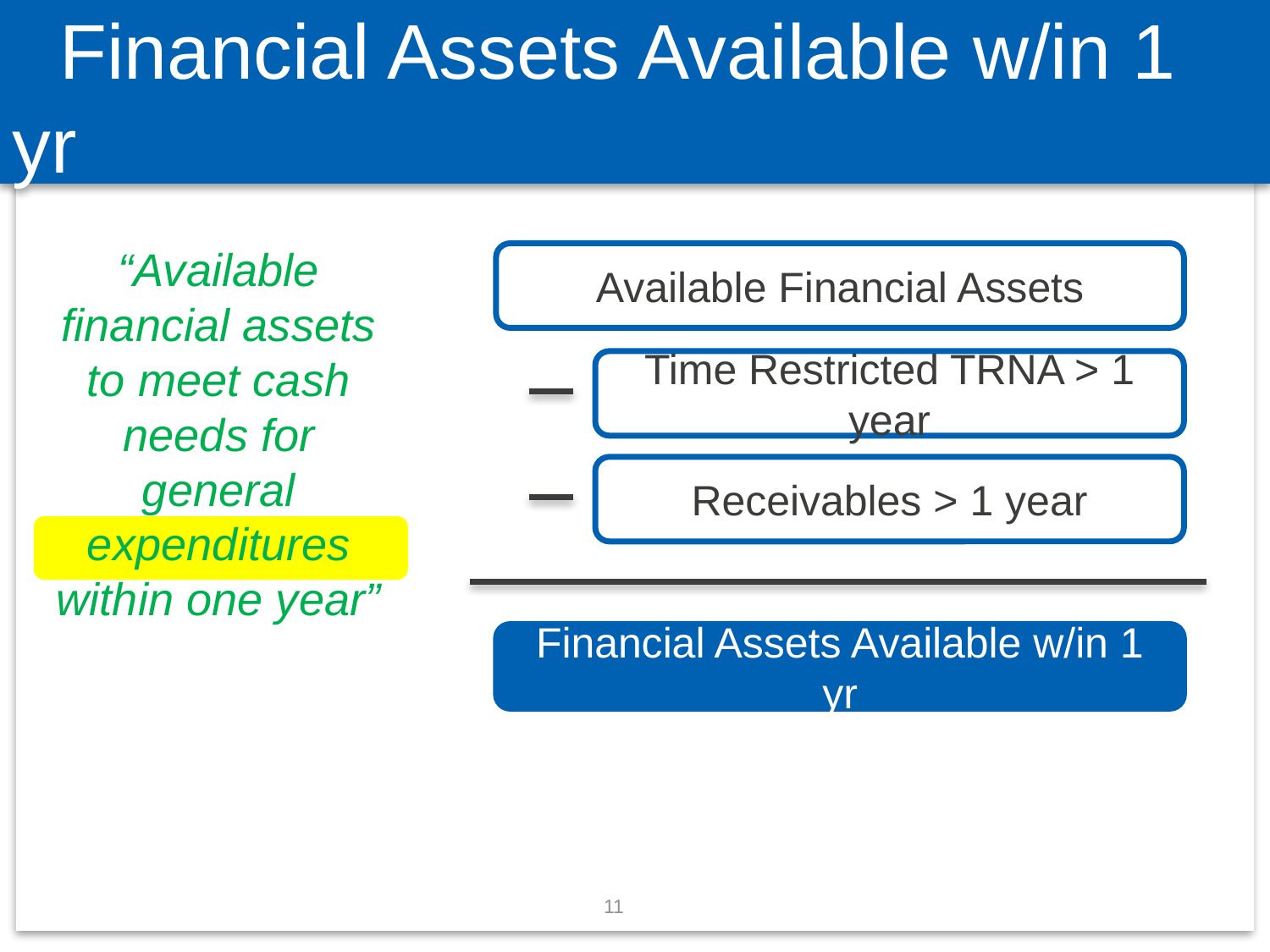

Financial Assets Available w/in 1 yr
#

“Available financial assets to meet cash needs for general expenditures within one year”
Available Financial Assets
Time Restricted TRNA > 1 year
Receivables > 1 year

Financial Assets Available w/in 1 yr